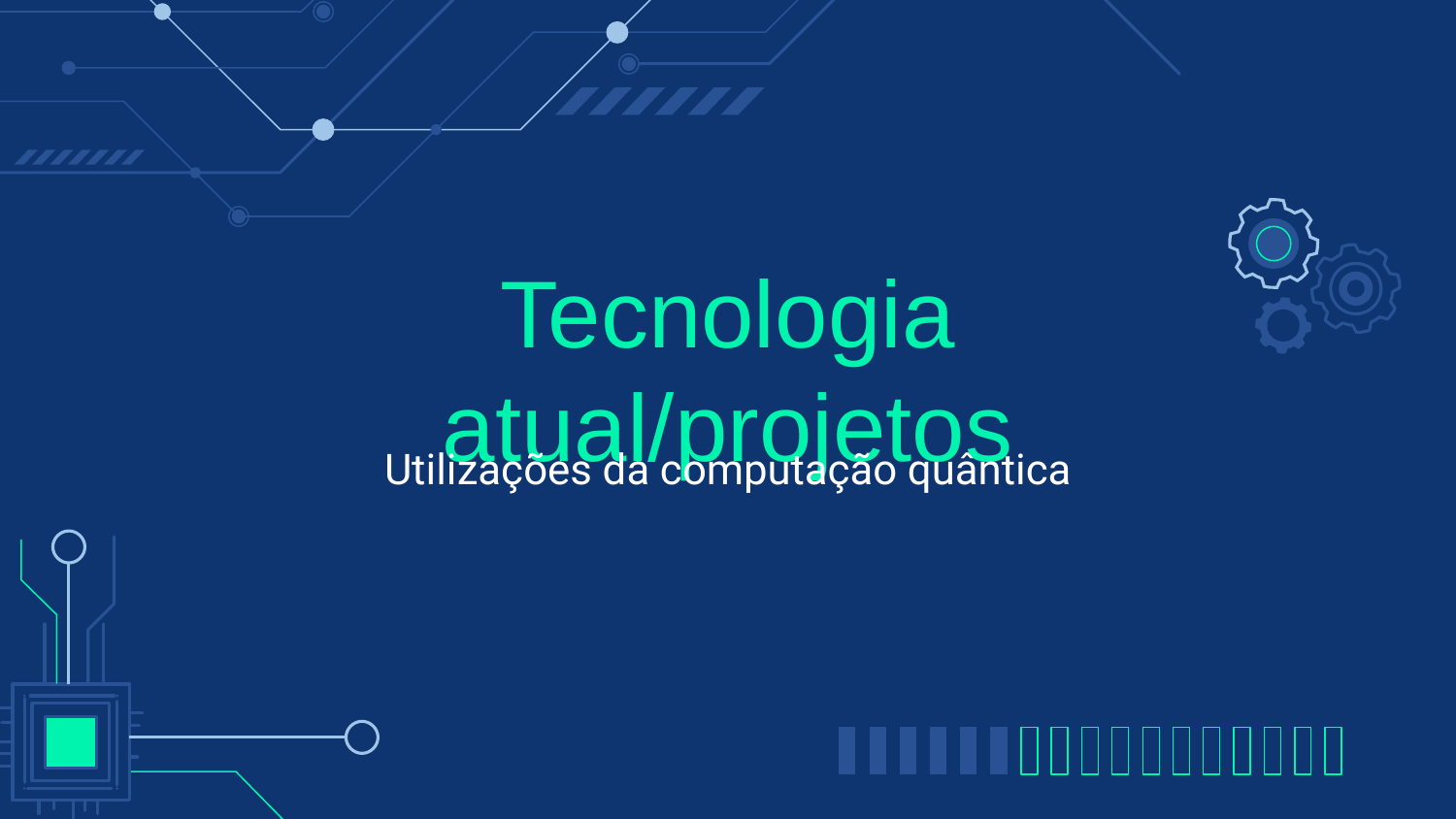

# Tecnologia atual/projetos
Utilizações da computação quântica